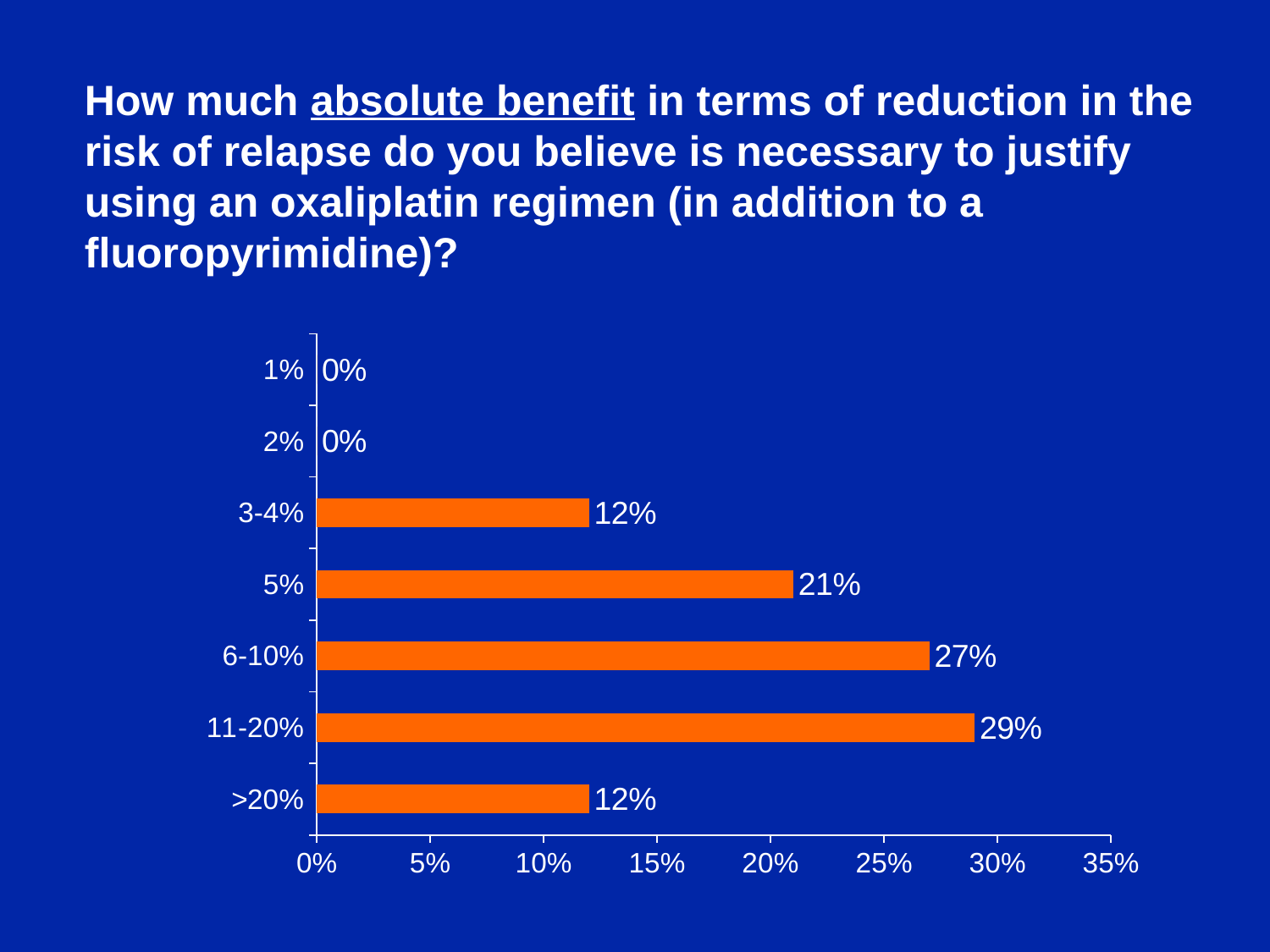

How much absolute benefit in terms of reduction in the risk of relapse do you believe is necessary to justify using an oxaliplatin regimen (in addition to a fluoropyrimidine)?

### Chart

| Category | Series 1 |
|---|---|
| >20% | 0.12 |
| 11-20% | 0.29 |
| 6-10% | 0.27 |
| 5% | 0.21 |
| 3-4% | 0.12 |
| 2% | 0.0 |
| 1% | 0.0 |